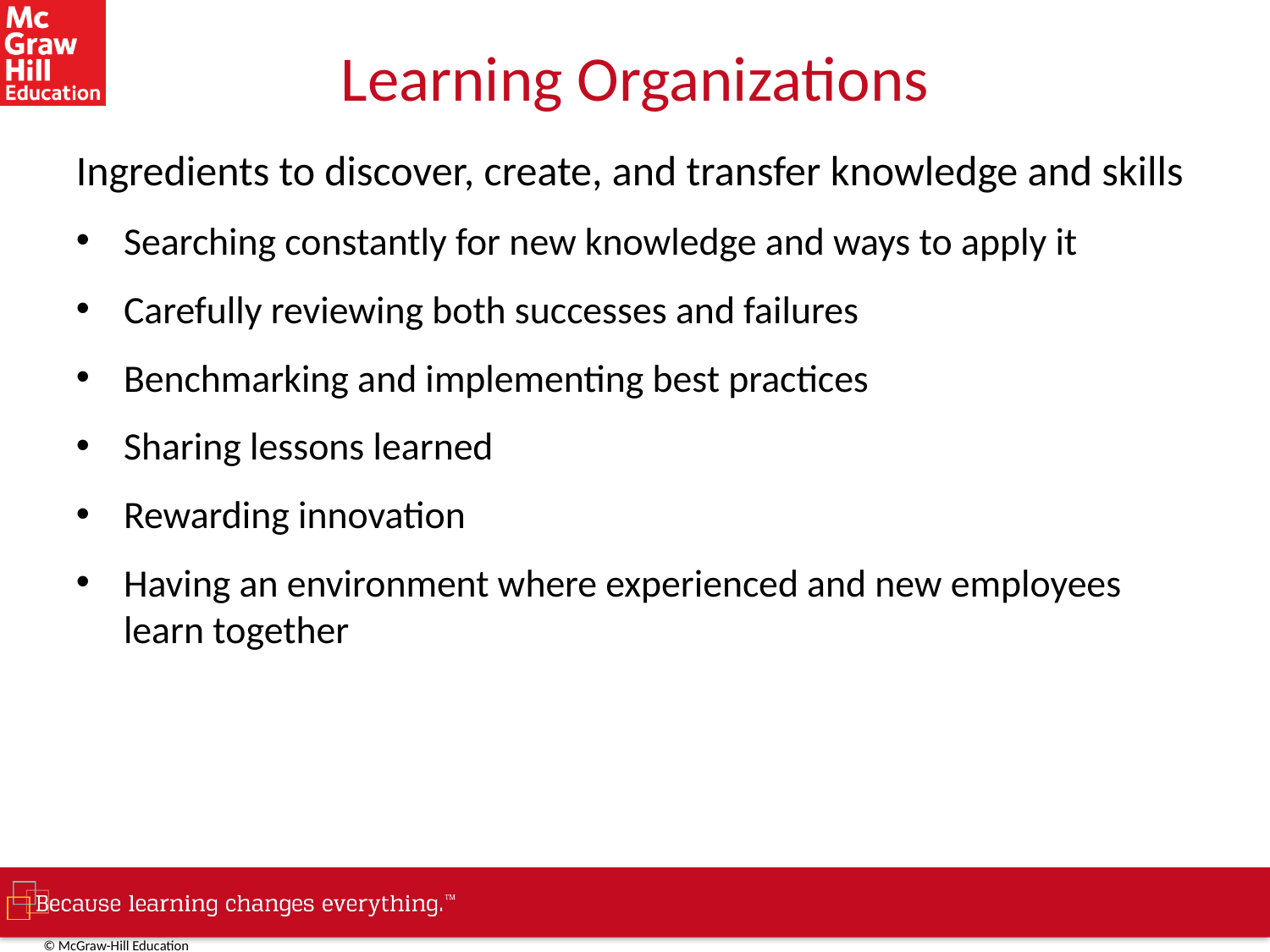

# Learning Organizations
Ingredients to discover, create, and transfer knowledge and skills
Searching constantly for new knowledge and ways to apply it
Carefully reviewing both successes and failures
Benchmarking and implementing best practices
Sharing lessons learned
Rewarding innovation
Having an environment where experienced and new employees learn together